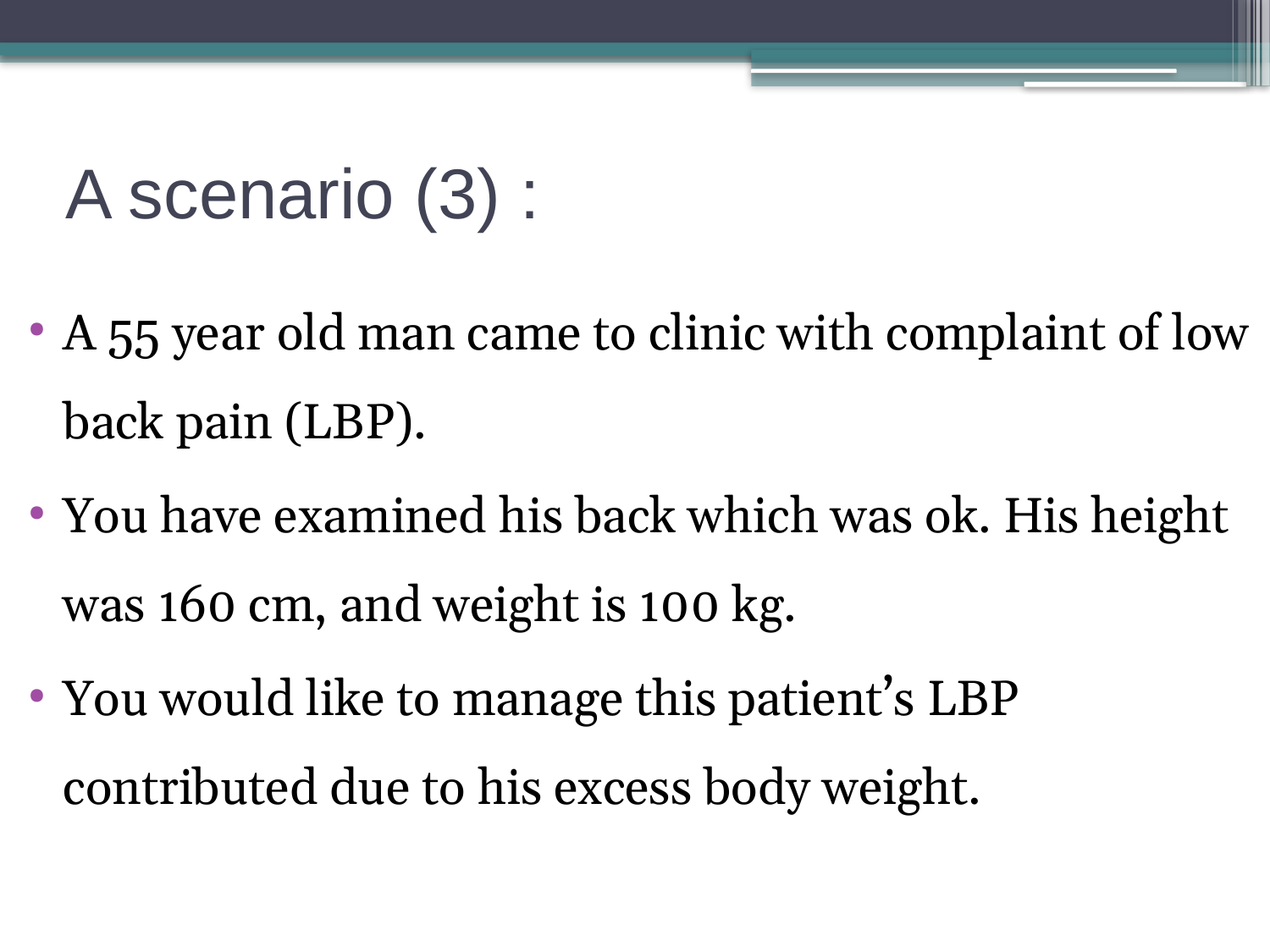

# A scenario (3) :
A 55 year old man came to clinic with complaint of low back pain (LBP).
You have examined his back which was ok. His height was 160 cm, and weight is 100 kg.
You would like to manage this patient’s LBP contributed due to his excess body weight.